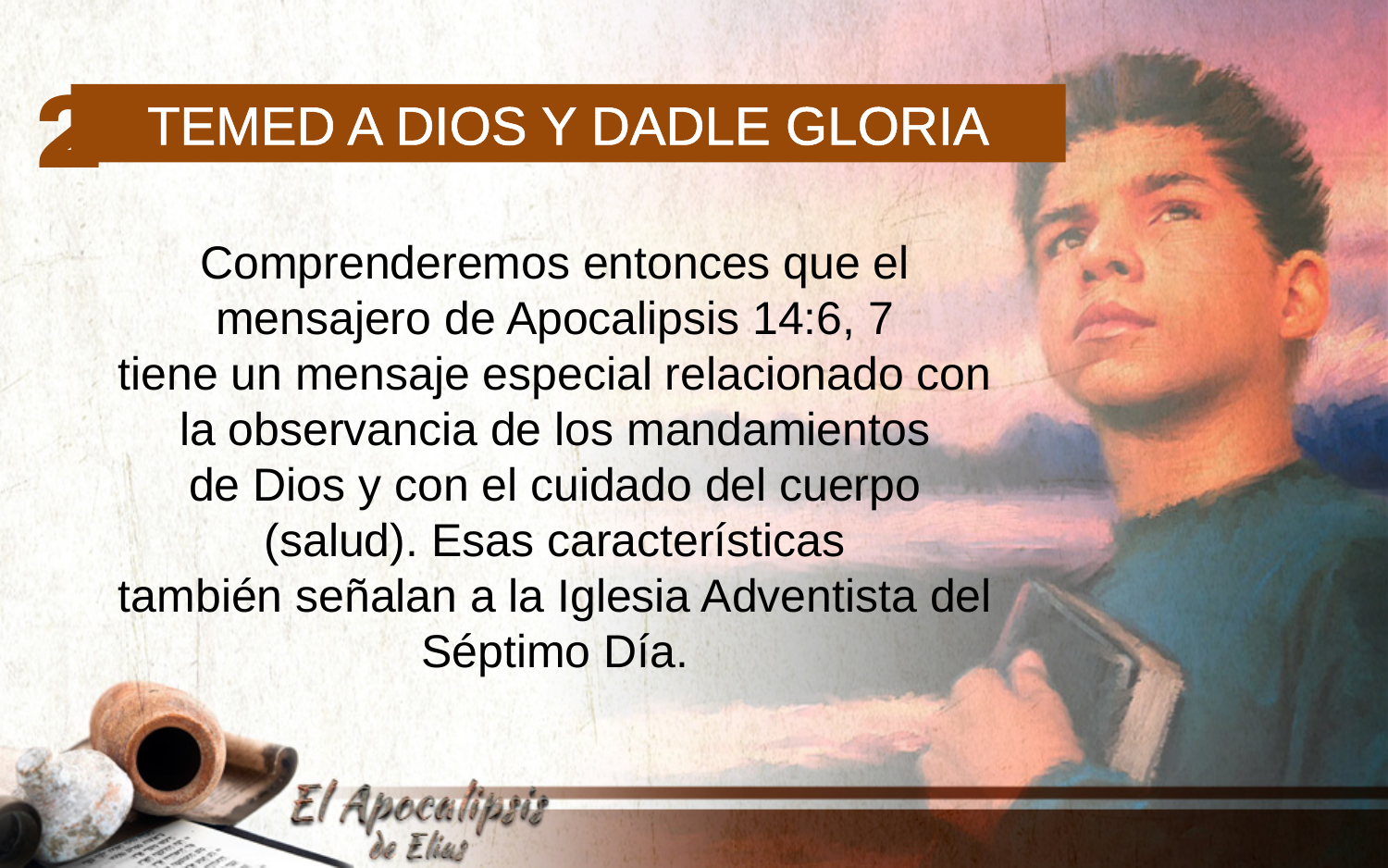

2
Temed a Dios y dadle gloria
Comprenderemos entonces que el mensajero de Apocalipsis 14:6, 7
tiene un mensaje especial relacionado con la observancia de los mandamientos
de Dios y con el cuidado del cuerpo (salud). Esas características
también señalan a la Iglesia Adventista del Séptimo Día.